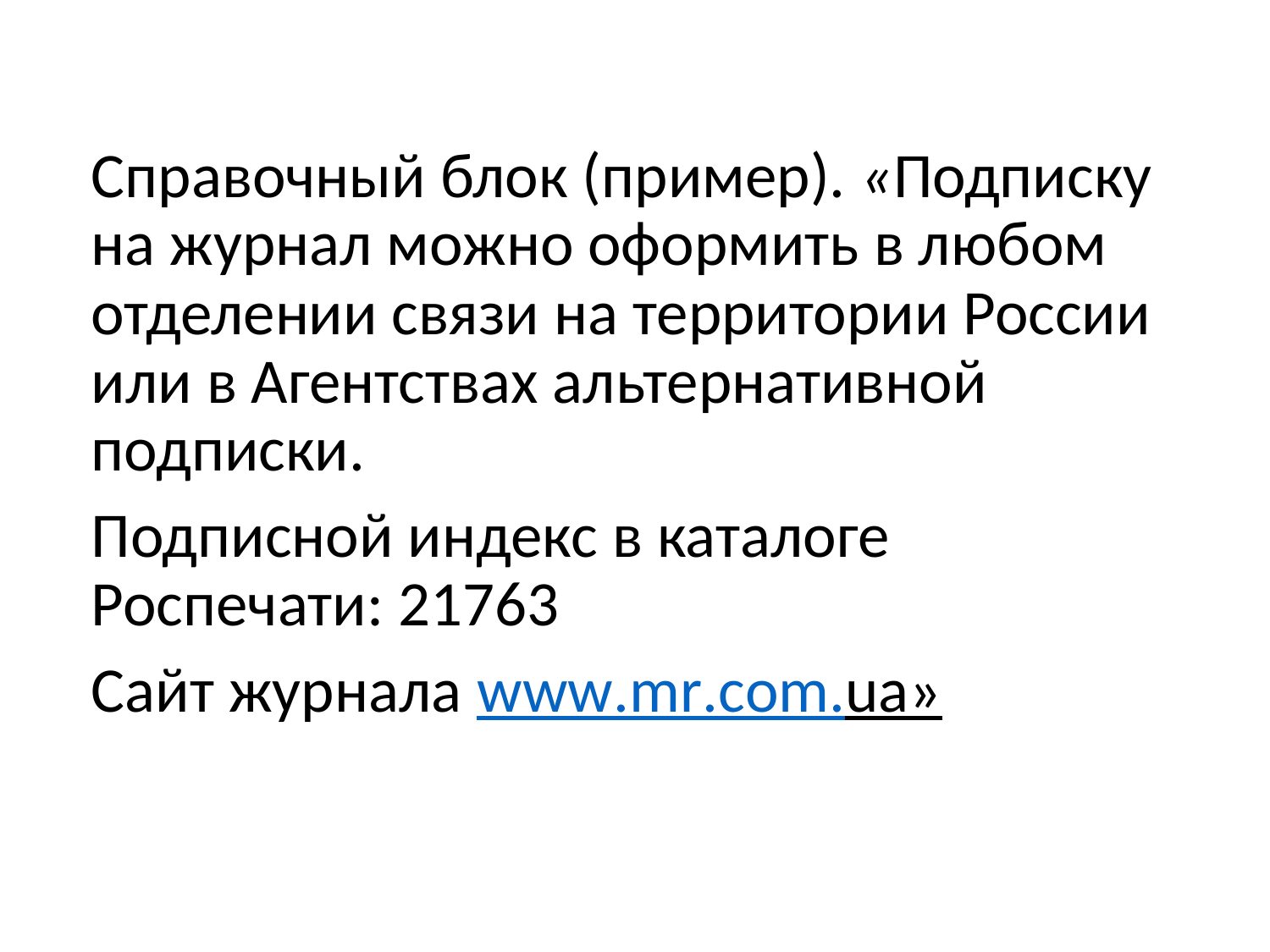

Справочный блок (пример). «Подписку на журнал можно оформить в любом отделении связи на территории России или в Агентствах альтернативной подписки.
Подписной индекс в каталоге Роспечати: 21763
Сайт журнала www.mr.com.ua»